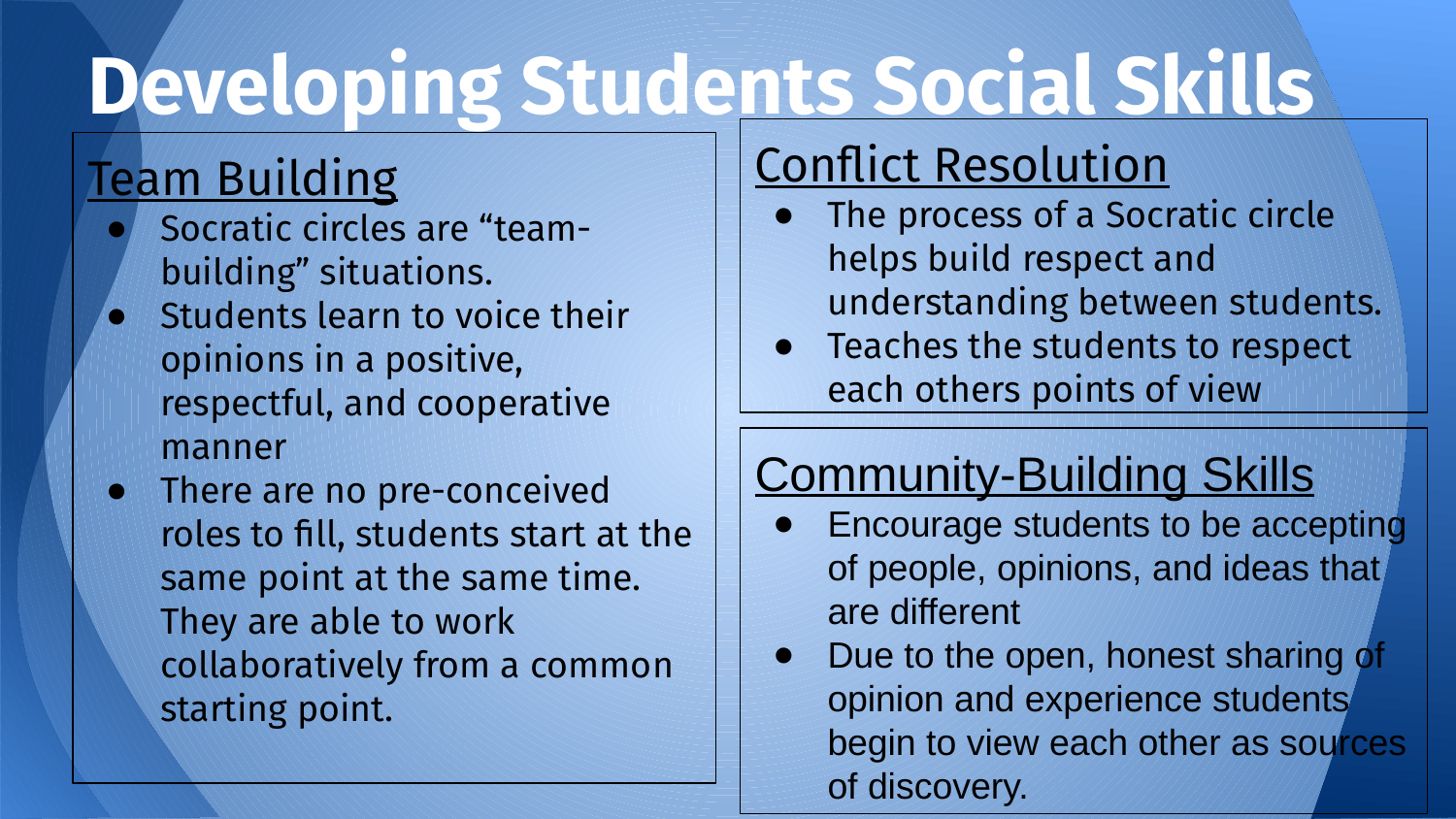

# Developing Students Social Skills
Conflict Resolution
The process of a Socratic circle helps build respect and understanding between students.
Teaches the students to respect each others points of view
Team Building
Socratic circles are “team-building” situations.
Students learn to voice their opinions in a positive, respectful, and cooperative manner
There are no pre-conceived roles to fill, students start at the same point at the same time.  They are able to work collaboratively from a common starting point.
Community-Building Skills
Encourage students to be accepting of people, opinions, and ideas that are different
Due to the open, honest sharing of opinion and experience students begin to view each other as sources of discovery.